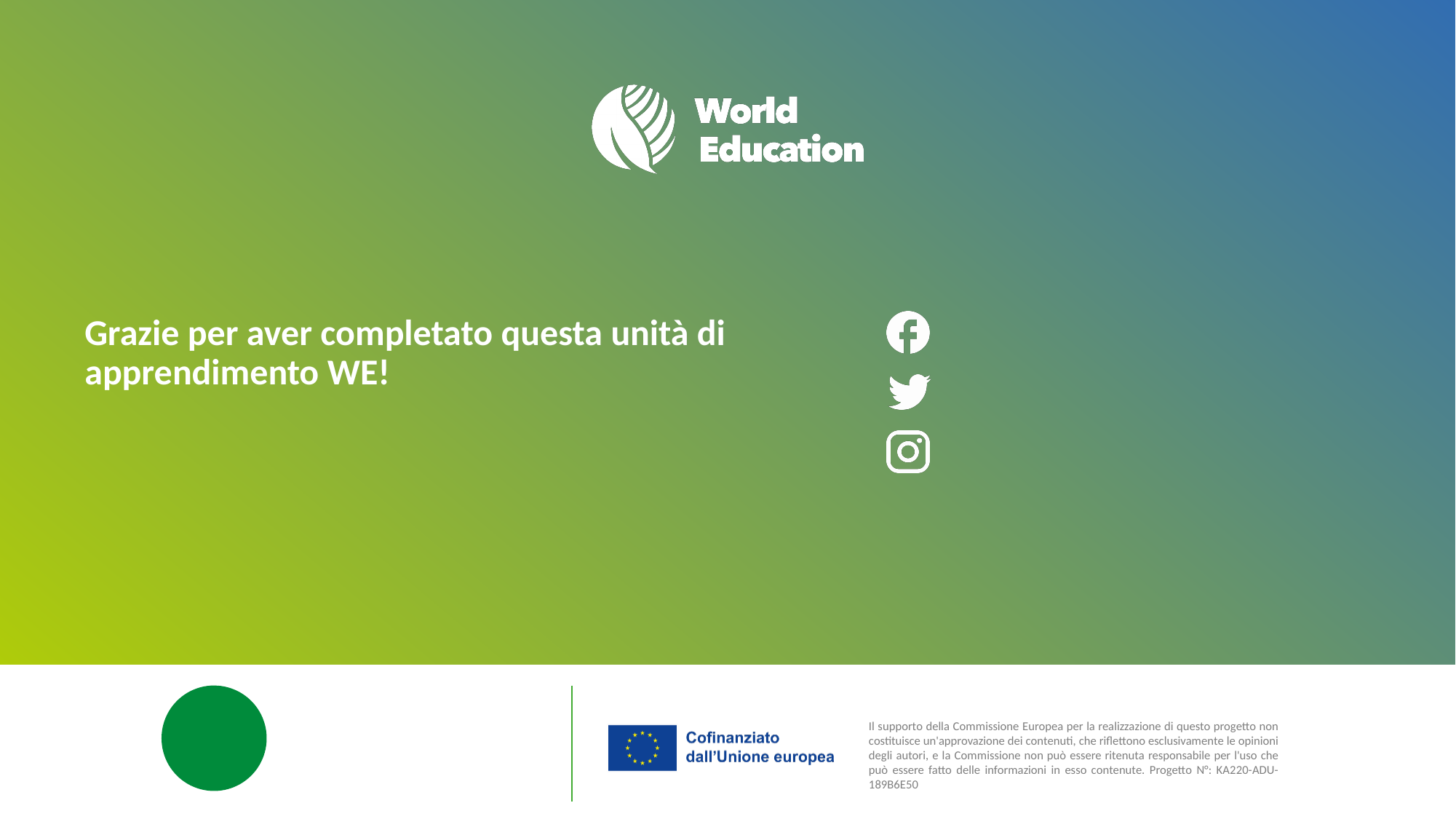

# Grazie per aver completato questa unità di apprendimento WE!